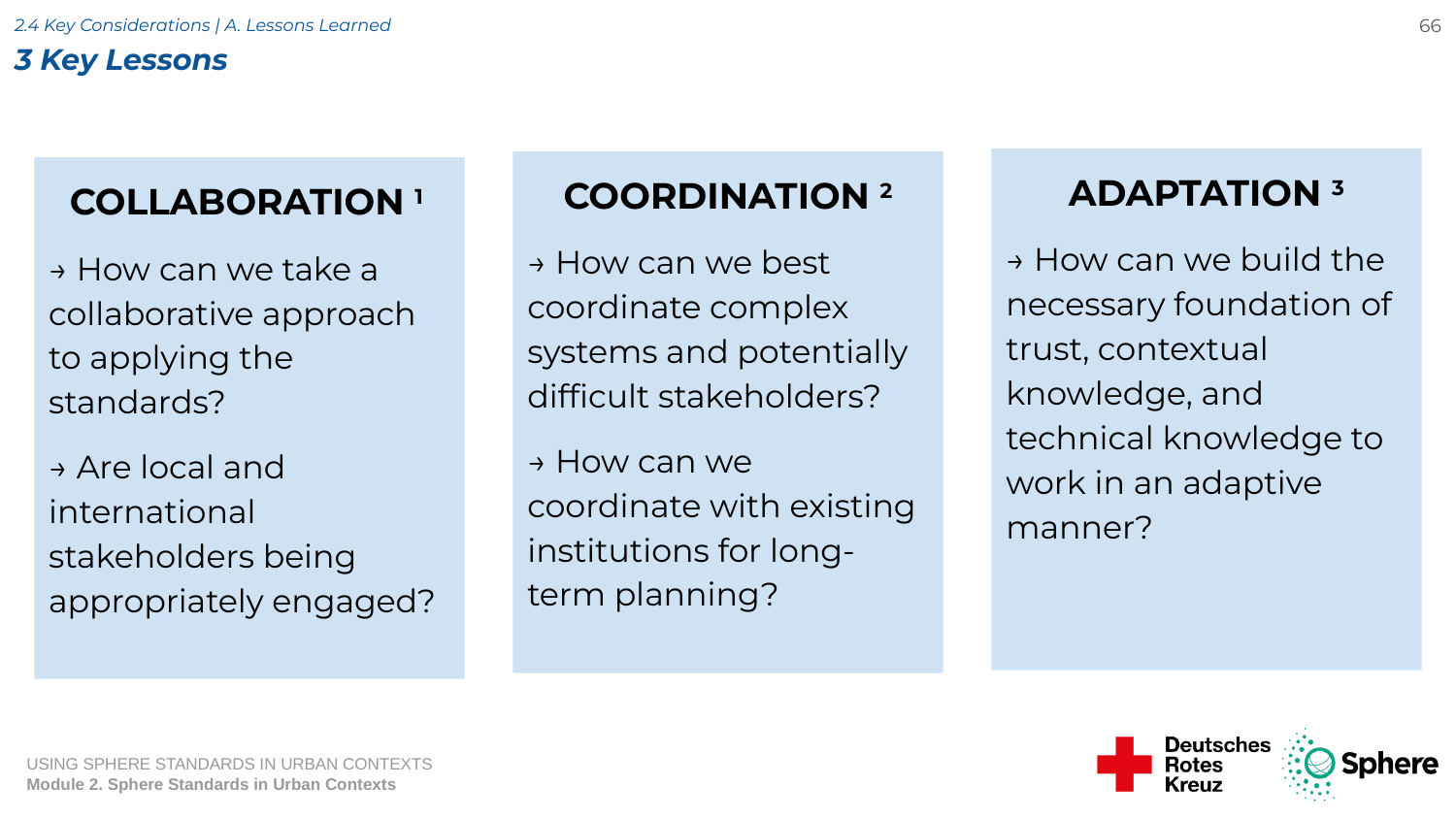

# 2.4 Key Considerations | A. Lessons Learned
3 Key Lessons

66
ADAPTATION 3
→ How can we build the necessary foundation of trust, contextual knowledge, and technical knowledge to work in an adaptive manner?
COORDINATION 2
→ How can we best coordinate complex systems and potentially difficult stakeholders?
→ How can we coordinate with existing institutions for long-term planning?
COLLABORATION 1
→ How can we take a collaborative approach to applying the standards?
→ Are local and international stakeholders being appropriately engaged?
USING SPHERE STANDARDS IN URBAN CONTEXTS
Module 2. Sphere Standards in Urban Contexts